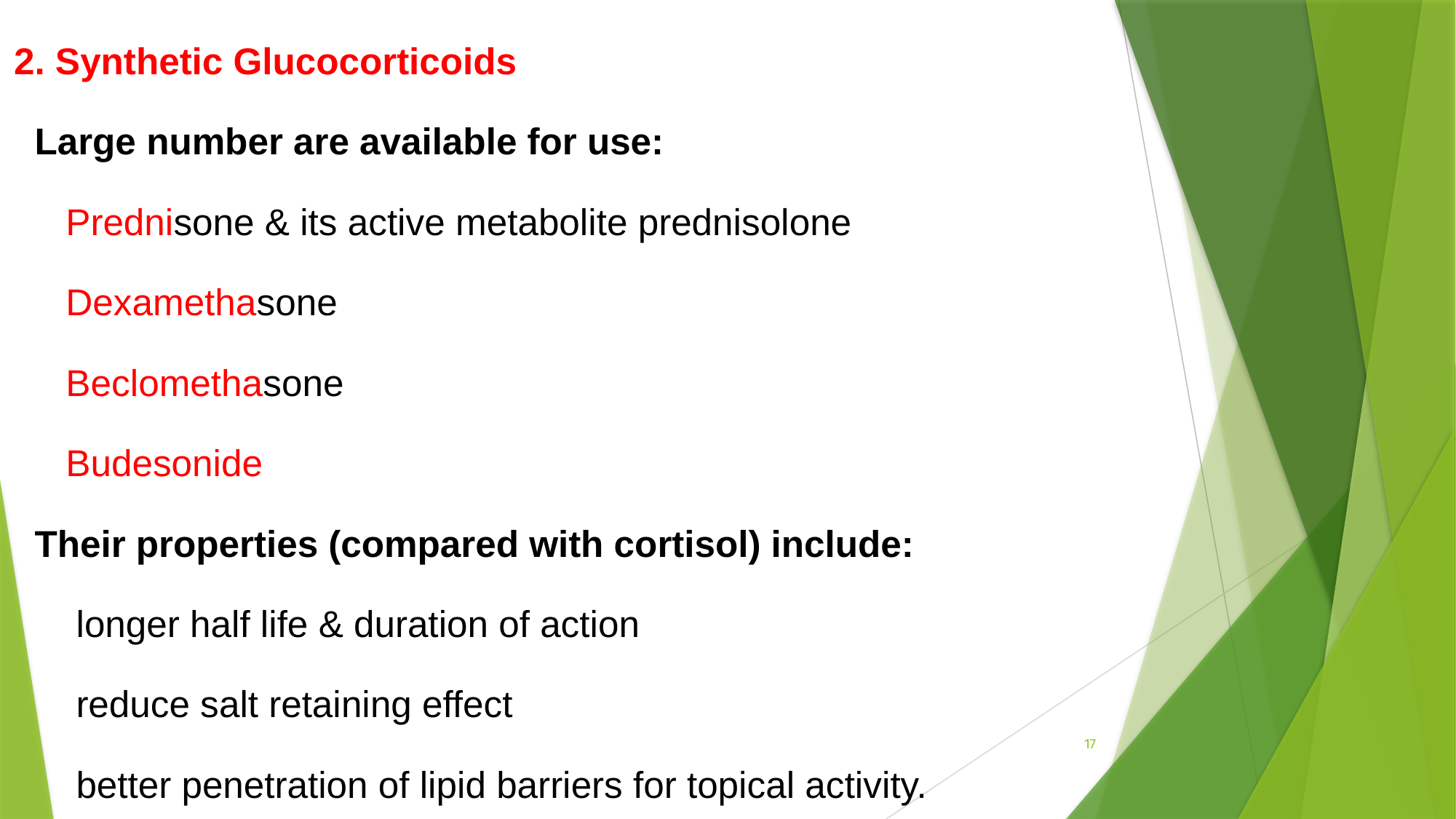

2. Synthetic Glucocorticoids
  Large number are available for use:
     Prednisone & its active metabolite prednisolone
     Dexamethasone
     Beclomethasone
     Budesonide
  Their properties (compared with cortisol) include:
      longer half life & duration of action
      reduce salt retaining effect
      better penetration of lipid barriers for topical activity.
17